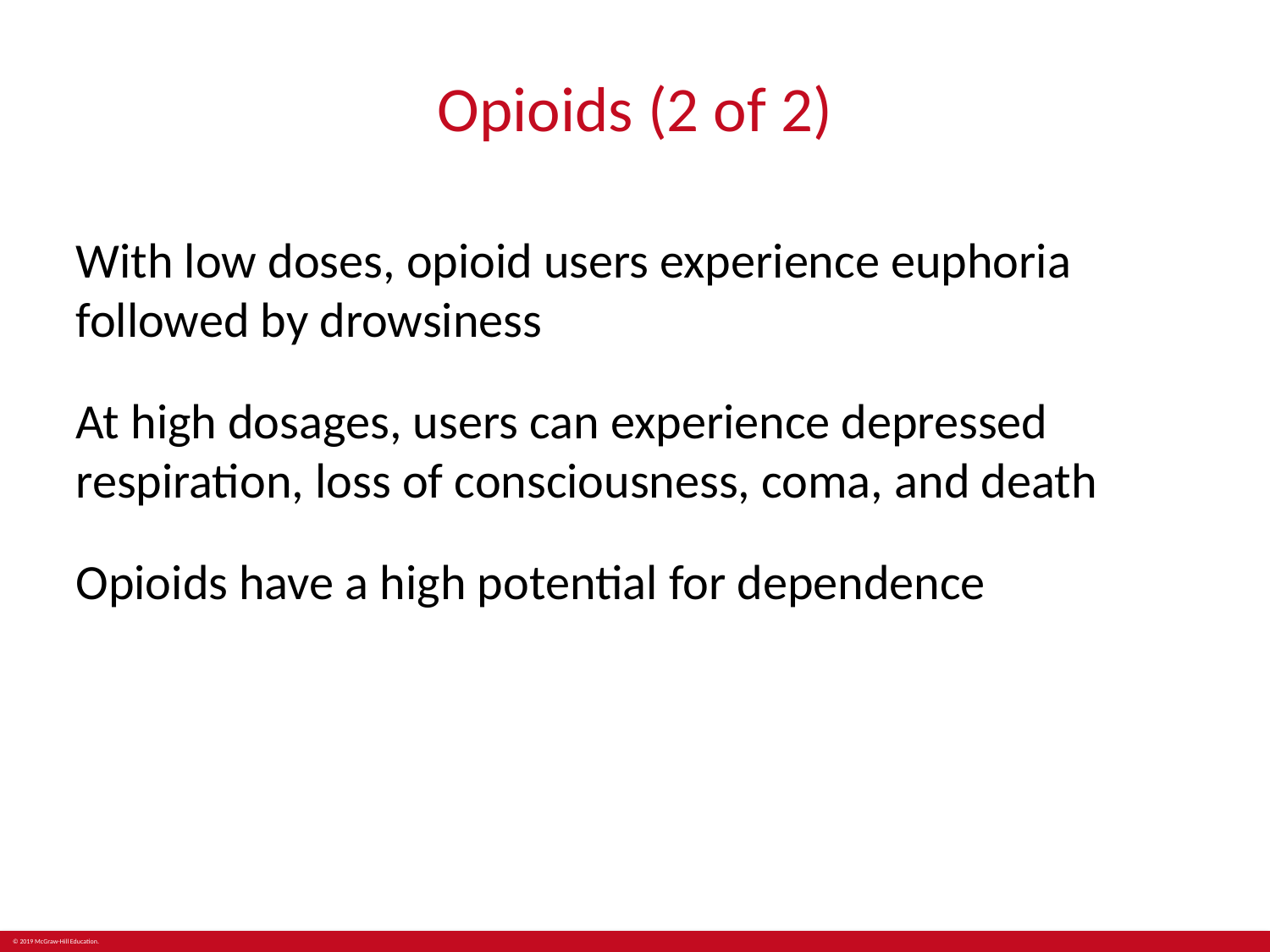

# Opioids (2 of 2)
With low doses, opioid users experience euphoria followed by drowsiness
At high dosages, users can experience depressed respiration, loss of consciousness, coma, and death
Opioids have a high potential for dependence